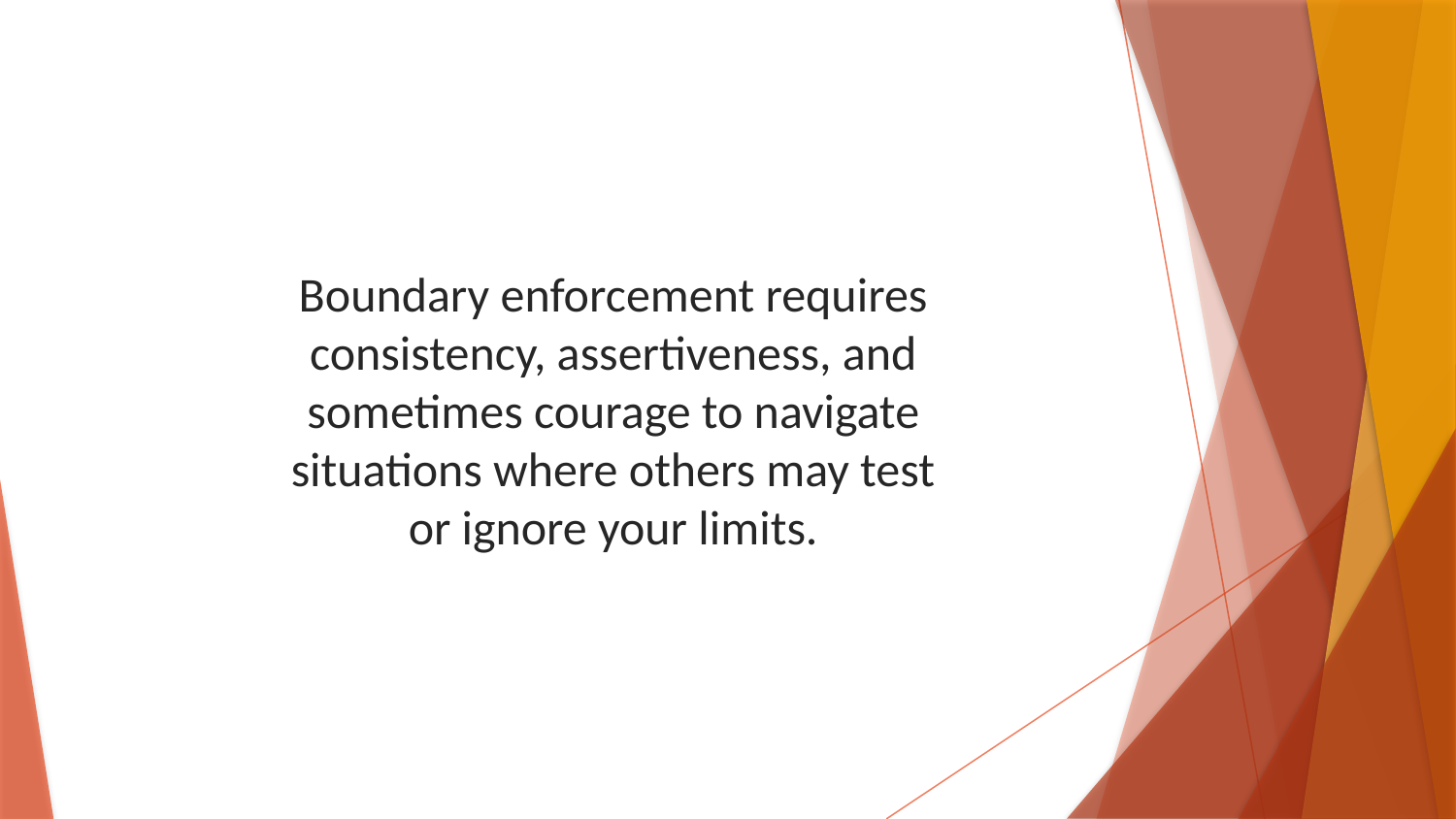

Boundary enforcement requires consistency, assertiveness, and sometimes courage to navigate situations where others may test
or ignore your limits.